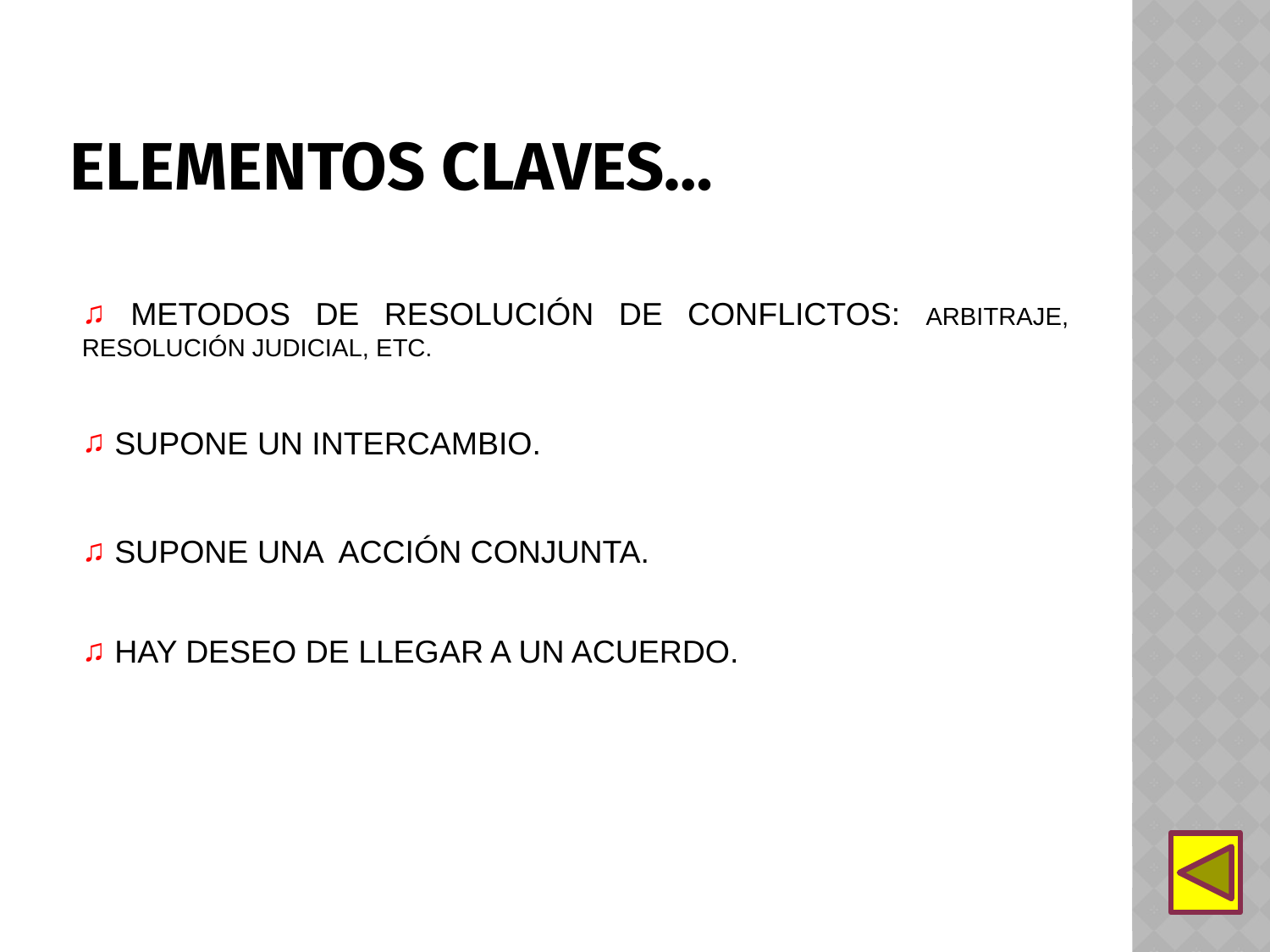

# ELEMENTOS CLAVES…
 METODOS DE RESOLUCIÓN DE CONFLICTOS: ARBITRAJE, RESOLUCIÓN JUDICIAL, ETC.
 SUPONE UN INTERCAMBIO.
 SUPONE UNA  ACCIÓN CONJUNTA.
 HAY DESEO DE LLEGAR A UN ACUERDO.